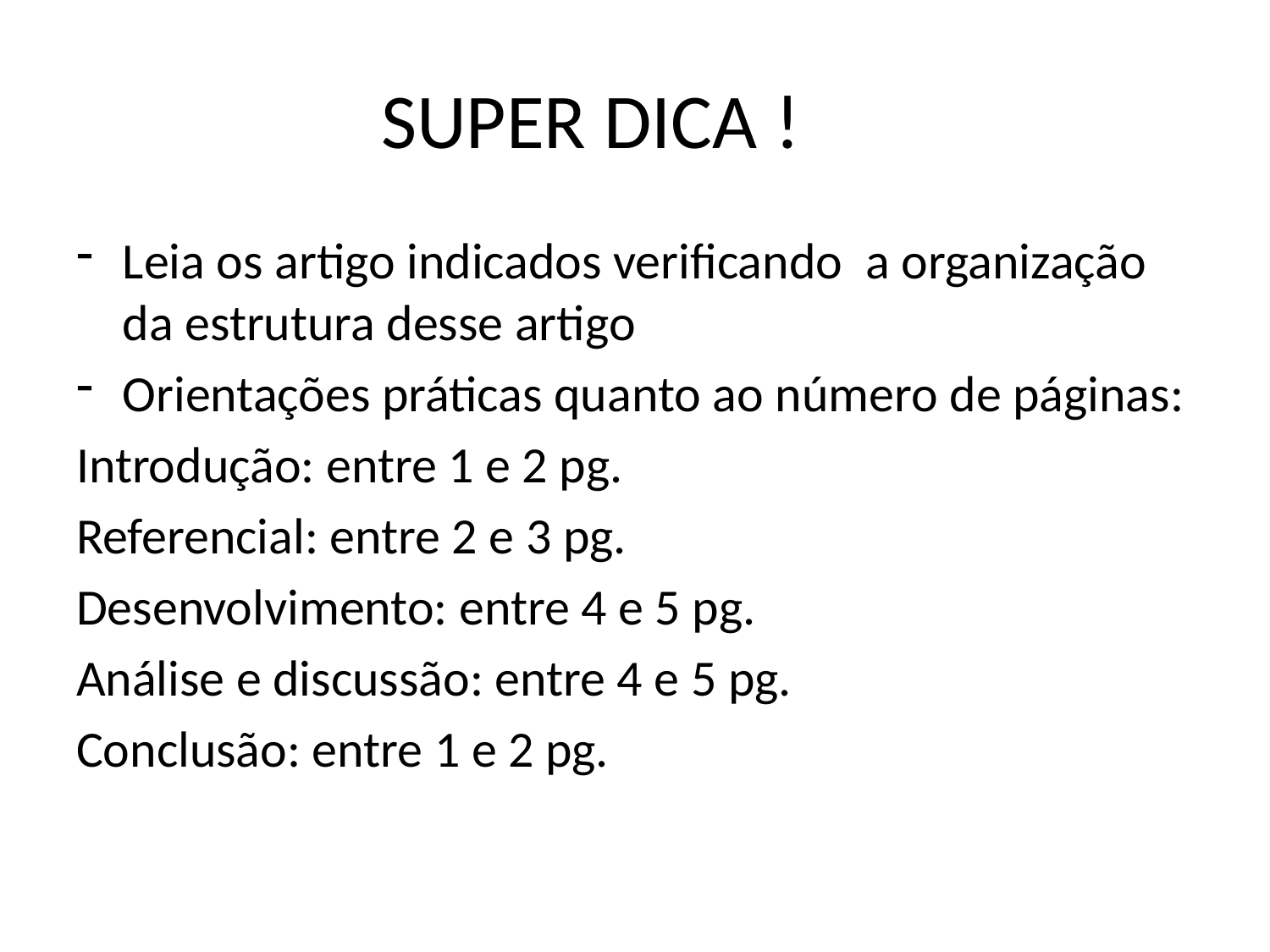

# SUPER DICA !
Leia os artigo indicados verificando  a organização da estrutura desse artigo
Orientações práticas quanto ao número de páginas:
Introdução: entre 1 e 2 pg.
Referencial: entre 2 e 3 pg.
Desenvolvimento: entre 4 e 5 pg.
Análise e discussão: entre 4 e 5 pg.
Conclusão: entre 1 e 2 pg.